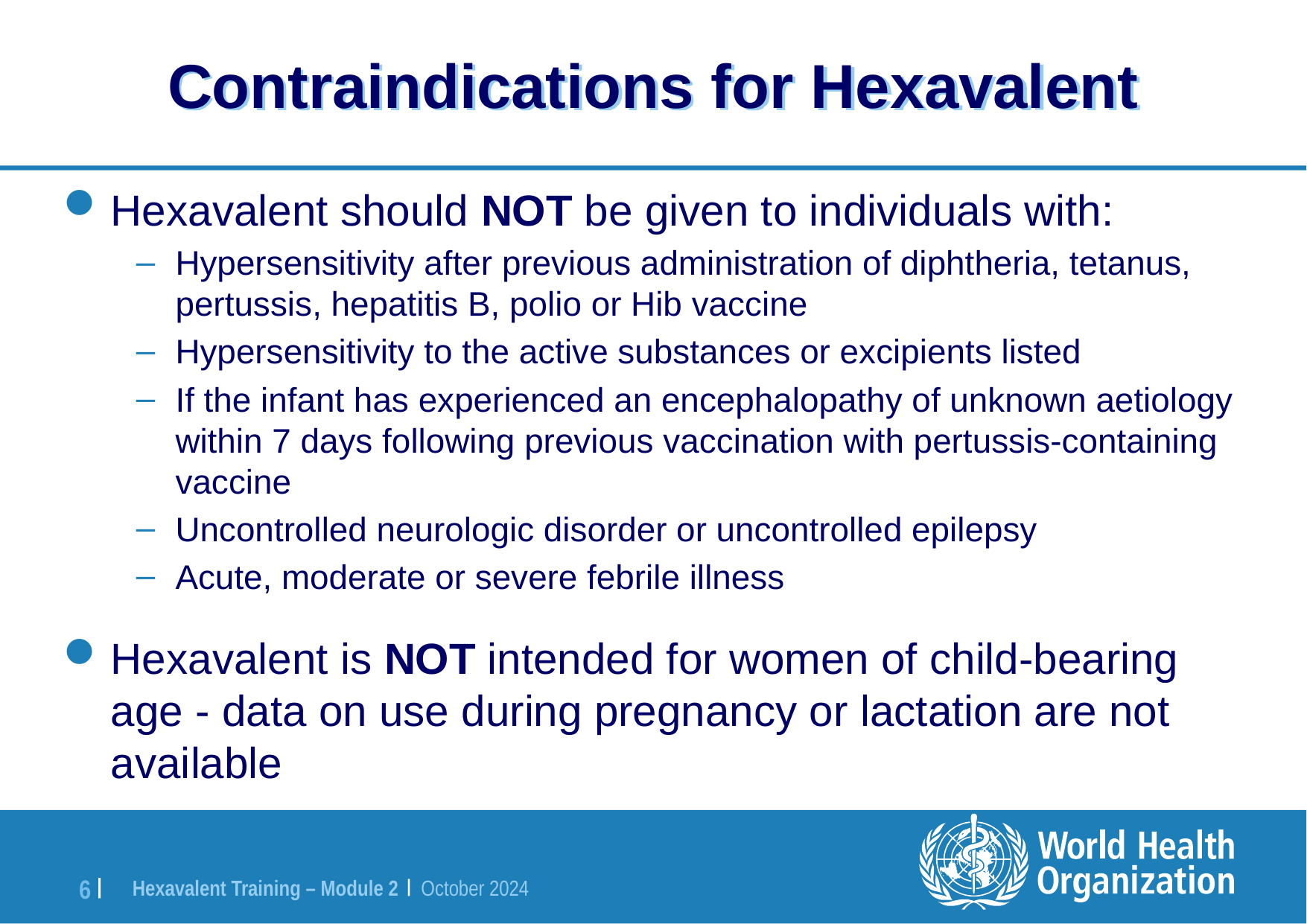

# Contraindications for Hexavalent
Hexavalent should NOT be given to individuals with:
Hypersensitivity after previous administration of diphtheria, tetanus, pertussis, hepatitis B, polio or Hib vaccine
Hypersensitivity to the active substances or excipients listed
If the infant has experienced an encephalopathy of unknown aetiology within 7 days following previous vaccination with pertussis-containing vaccine
Uncontrolled neurologic disorder or uncontrolled epilepsy
Acute, moderate or severe febrile illness
Hexavalent is NOT intended for women of child-bearing age - data on use during pregnancy or lactation are not available